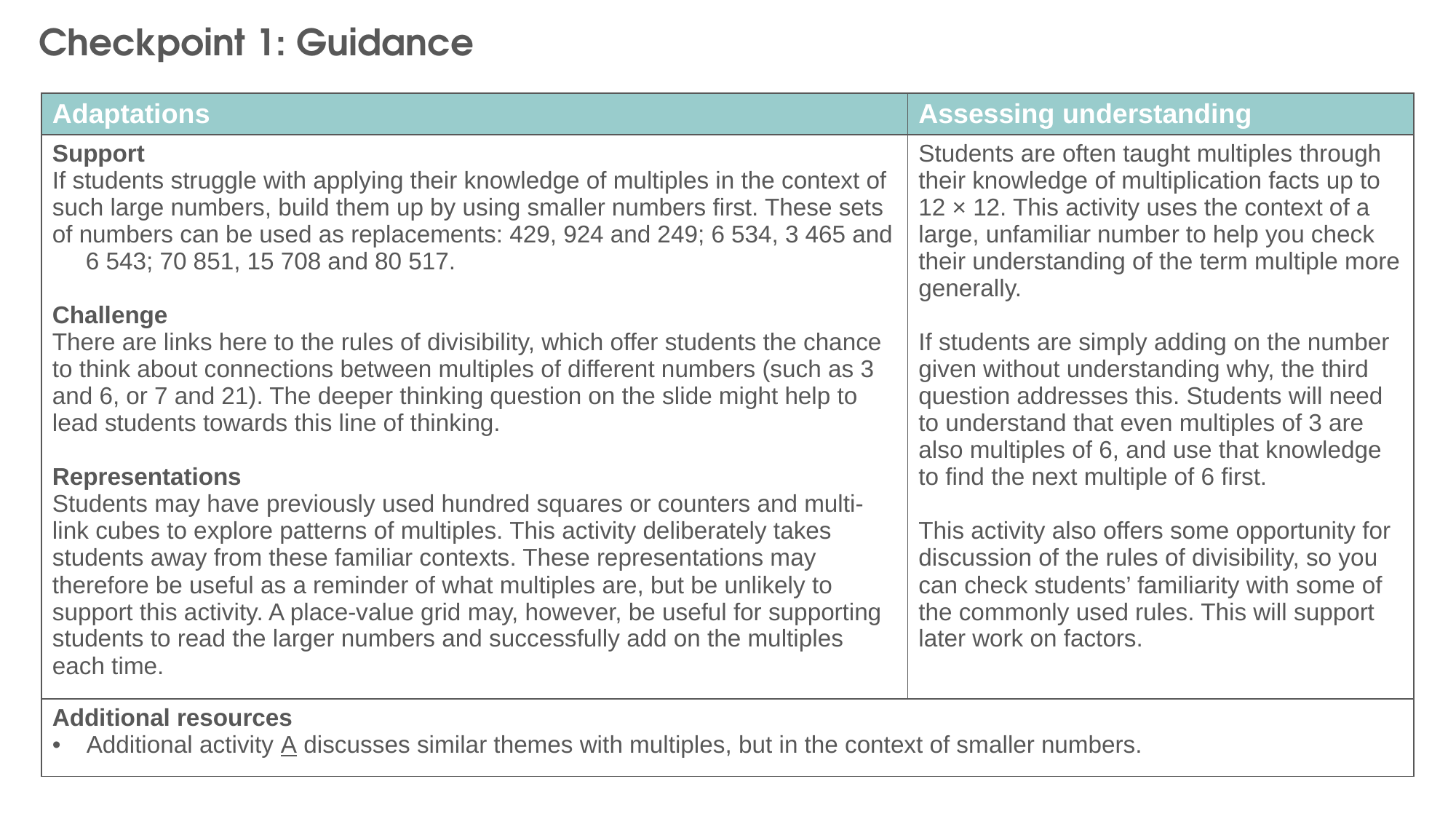

Checkpoint 1: Guidance
| Adaptations | Assessing understanding |
| --- | --- |
| Support If students struggle with applying their knowledge of multiples in the context of such large numbers, build them up by using smaller numbers first. These sets of numbers can be used as replacements: 429, 924 and 249; 6 534, 3 465 and 6 543; 70 851, 15 708 and 80 517. Challenge There are links here to the rules of divisibility, which offer students the chance to think about connections between multiples of different numbers (such as 3 and 6, or 7 and 21). The deeper thinking question on the slide might help to lead students towards this line of thinking. Representations Students may have previously used hundred squares or counters and multi-link cubes to explore patterns of multiples. This activity deliberately takes students away from these familiar contexts. These representations may therefore be useful as a reminder of what multiples are, but be unlikely to support this activity. A place-value grid may, however, be useful for supporting students to read the larger numbers and successfully add on the multiples each time. | Students are often taught multiples through their knowledge of multiplication facts up to 12 × 12. This activity uses the context of a large, unfamiliar number to help you check their understanding of the term multiple more generally. If students are simply adding on the number given without understanding why, the third question addresses this. Students will need to understand that even multiples of 3 are also multiples of 6, and use that knowledge to find the next multiple of 6 first. This activity also offers some opportunity for discussion of the rules of divisibility, so you can check students’ familiarity with some of the commonly used rules. This will support later work on factors. |
| Additional resources Additional activity A discusses similar themes with multiples, but in the context of smaller numbers. |  |